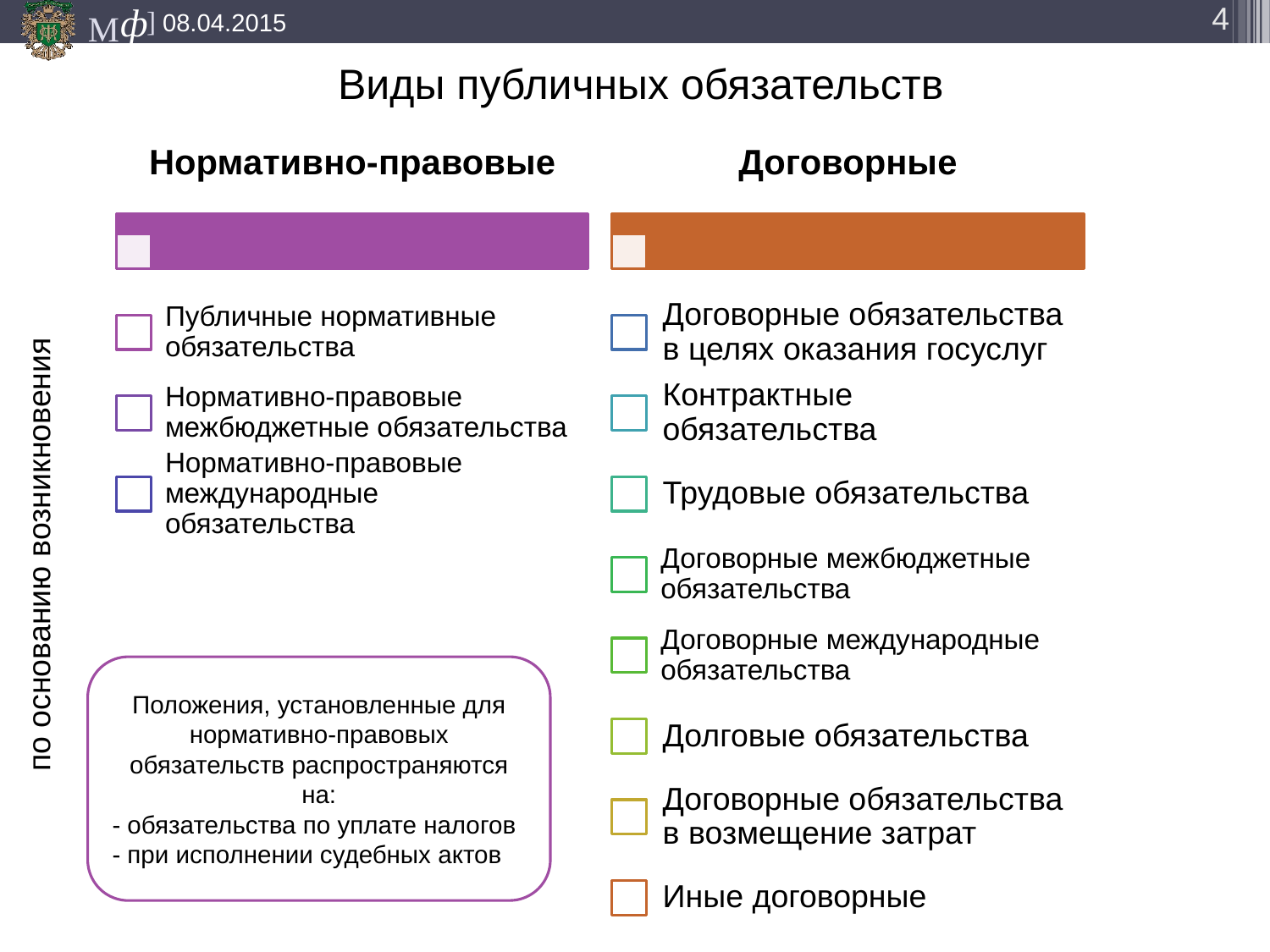

4
 Виды публичных обязательств
Нормативно-правовые
Публичные нормативные обязательства
Нормативно-правовые межбюджетные обязательства
Нормативно-правовые международные обязательства
Договорные
Договорные обязательства в целях оказания госуслуг
Контрактные обязательства
Трудовые обязательства
Договорные межбюджетные обязательства
Договорные международные обязательства
Долговые обязательства
Договорные обязательства в возмещение затрат
Иные договорные
по основанию возникновения
Положения, установленные для нормативно-правовых обязательств распространяются на:
- обязательства по уплате налогов
- при исполнении судебных актов